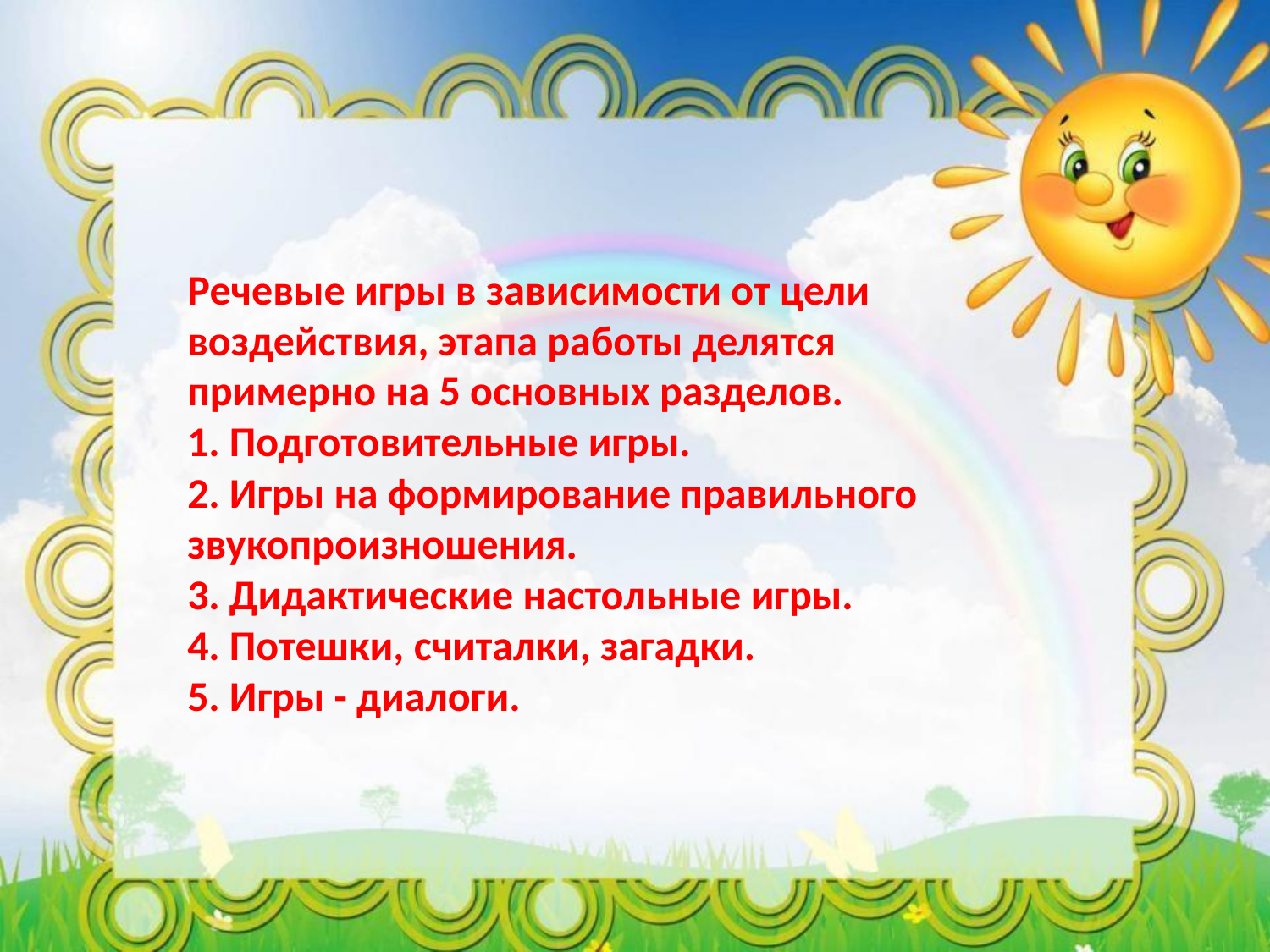

Речевые игры в зависимости от цели воздействия, этапа работы делятся примерно на 5 основных разделов.
1. Подготовительные игры.
2. Игры на формирование правильного звукопроизношения.
3. Дидактические настольные игры.
4. Потешки, считалки, загадки.
5. Игры - диалоги.